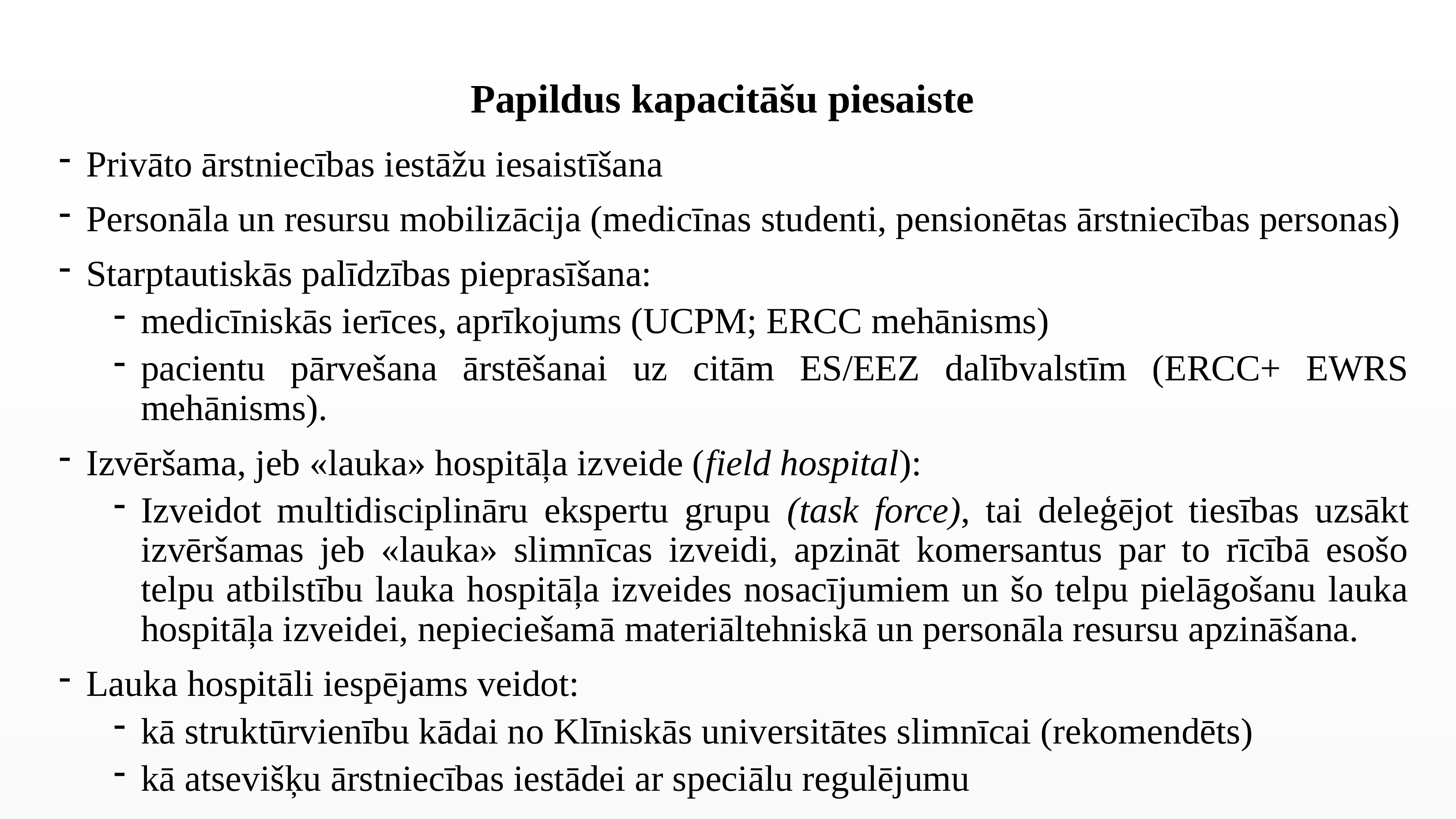

# Papildus kapacitāšu piesaiste
Privāto ārstniecības iestāžu iesaistīšana
Personāla un resursu mobilizācija (medicīnas studenti, pensionētas ārstniecības personas)
Starptautiskās palīdzības pieprasīšana:
medicīniskās ierīces, aprīkojums (UCPM; ERCC mehānisms)
pacientu pārvešana ārstēšanai uz citām ES/EEZ dalībvalstīm (ERCC+ EWRS mehānisms).
Izvēršama, jeb «lauka» hospitāļa izveide (field hospital):
Izveidot multidisciplināru ekspertu grupu (task force), tai deleģējot tiesības uzsākt izvēršamas jeb «lauka» slimnīcas izveidi, apzināt komersantus par to rīcībā esošo telpu atbilstību lauka hospitāļa izveides nosacījumiem un šo telpu pielāgošanu lauka hospitāļa izveidei, nepieciešamā materiāltehniskā un personāla resursu apzināšana.
Lauka hospitāli iespējams veidot:
kā struktūrvienību kādai no Klīniskās universitātes slimnīcai (rekomendēts)
kā atsevišķu ārstniecības iestādei ar speciālu regulējumu